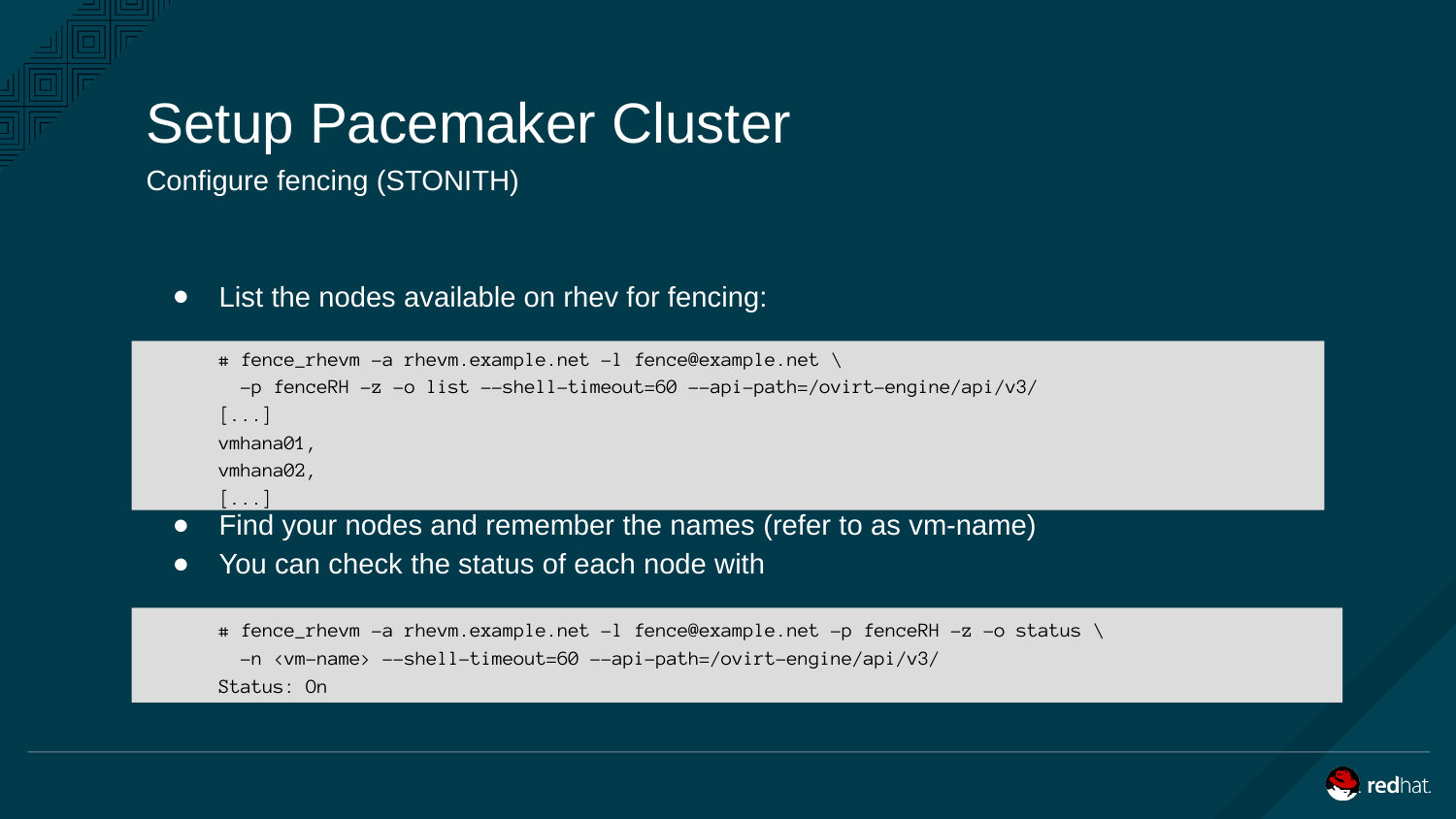

# Setup Pacemaker Cluster
Configure fencing (STONITH)
List the nodes available on rhev for fencing:
Find your nodes and remember the names (refer to as vm-name)
You can check the status of each node with

# fence_rhevm -a rhevm.example.net -l fence@example.net \
  -p fenceRH -z -o list --shell-timeout=60 --api-path=/ovirt-engine/api/v3/
[...]
vmhana01,
vmhana02,
[...]
# fence_rhevm -a rhevm.example.net -l fence@example.net -p fenceRH -z -o status \
  -n <vm-name> --shell-timeout=60 --api-path=/ovirt-engine/api/v3/
Status: On